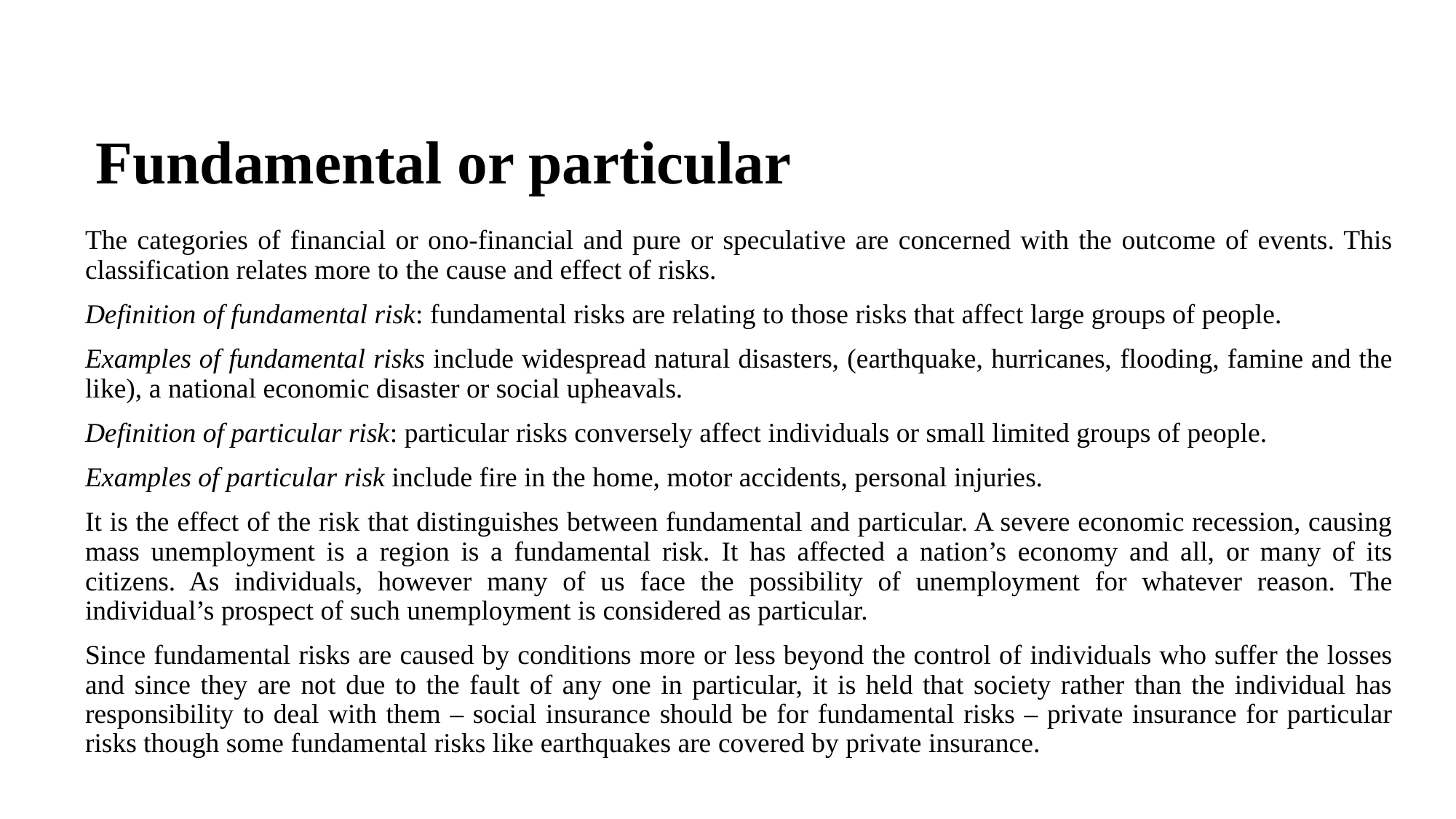

# Fundamental or particular
The categories of financial or ono-financial and pure or speculative are concerned with the outcome of events. This classification relates more to the cause and effect of risks.
Definition of fundamental risk: fundamental risks are relating to those risks that affect large groups of people.
Examples of fundamental risks include widespread natural disasters, (earthquake, hurricanes, flooding, famine and the like), a national economic disaster or social upheavals.
Definition of particular risk: particular risks conversely affect individuals or small limited groups of people.
Examples of particular risk include fire in the home, motor accidents, personal injuries.
It is the effect of the risk that distinguishes between fundamental and particular. A severe economic recession, causing mass unemployment is a region is a fundamental risk. It has affected a nation’s economy and all, or many of its citizens. As individuals, however many of us face the possibility of unemployment for whatever reason. The individual’s prospect of such unemployment is considered as particular.
Since fundamental risks are caused by conditions more or less beyond the control of individuals who suffer the losses and since they are not due to the fault of any one in particular, it is held that society rather than the individual has responsibility to deal with them – social insurance should be for fundamental risks – private insurance for particular risks though some fundamental risks like earthquakes are covered by private insurance.